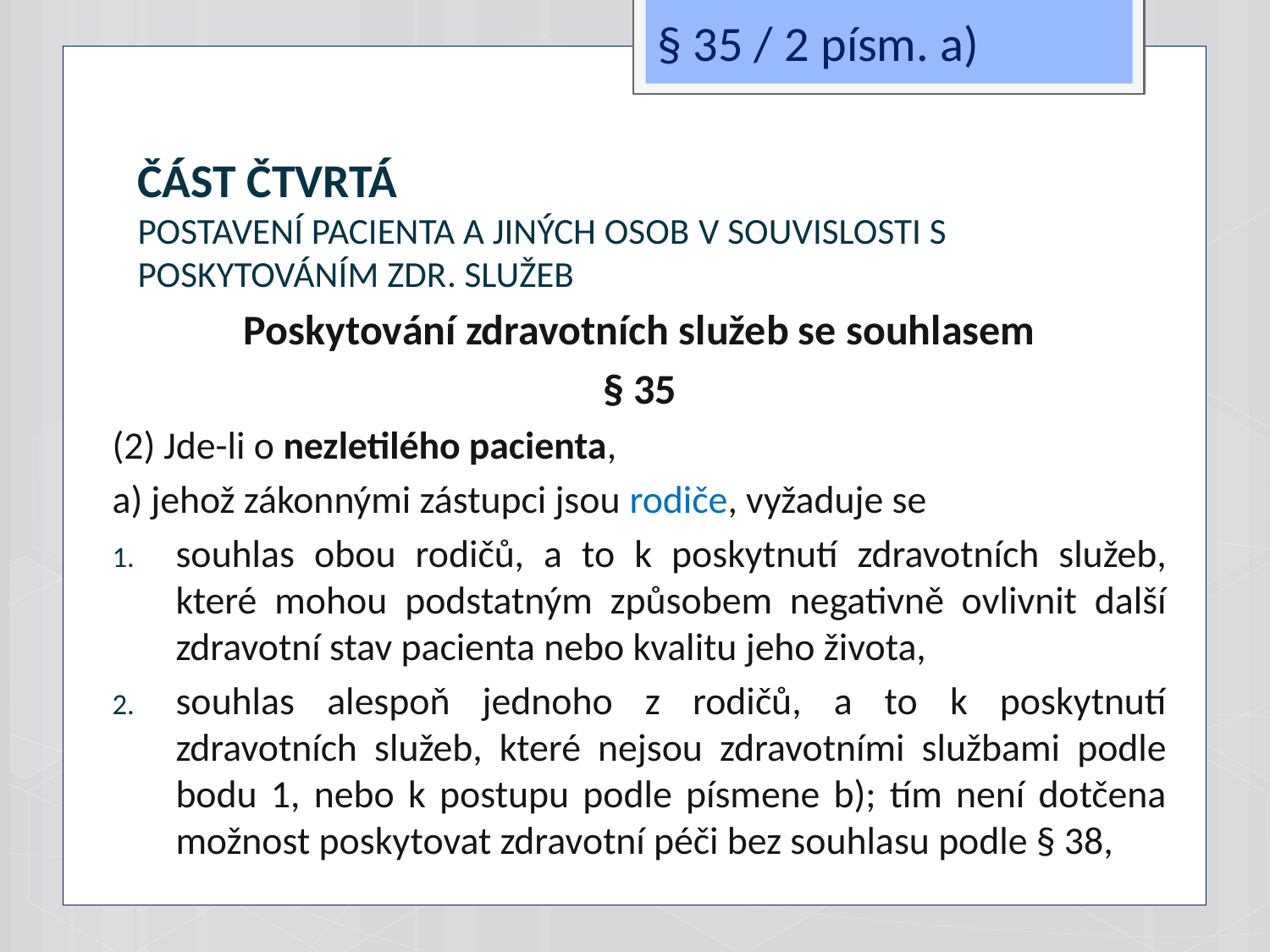

§ 35 / 2 písm. a)
# ČÁST ČTVRTÁ POSTAVENÍ PACIENTA A JINÝCH OSOB V SOUVISLOSTI S POSKYTOVÁNÍM ZDR. SLUŽEB
Poskytování zdravotních služeb se souhlasem
§ 35
(2) Jde-li o nezletilého pacienta,
a) jehož zákonnými zástupci jsou rodiče, vyžaduje se
souhlas obou rodičů, a to k poskytnutí zdravotních služeb, které mohou podstatným způsobem negativně ovlivnit další zdravotní stav pacienta nebo kvalitu jeho života,
souhlas alespoň jednoho z rodičů, a to k poskytnutí zdravotních služeb, které nejsou zdravotními službami podle bodu 1, nebo k postupu podle písmene b); tím není dotčena možnost poskytovat zdravotní péči bez souhlasu podle § 38,